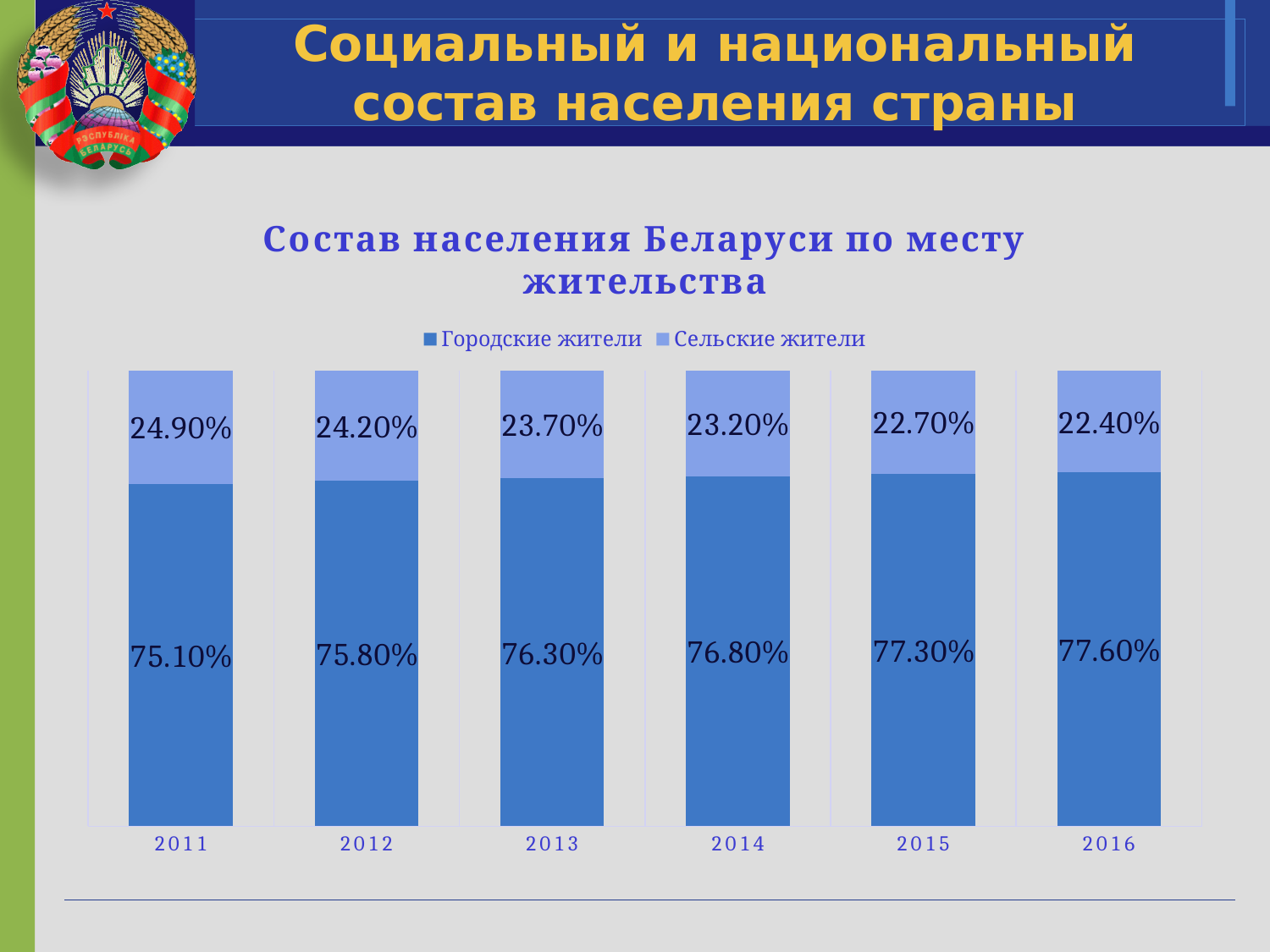

# Социальный и национальный состав населения страны

### Chart: Состав населения Беларуси по месту жительства

| Category | Городские жители | Сельские жители |
|---|---|---|
| 2011 | 0.751 | 0.249 |
| 2012 | 0.758 | 0.242 |
| 2013 | 0.763 | 0.237 |
| 2014 | 0.768 | 0.232 |
| 2015 | 0.773 | 0.227 |
| 2016 | 0.776 | 0.224 |